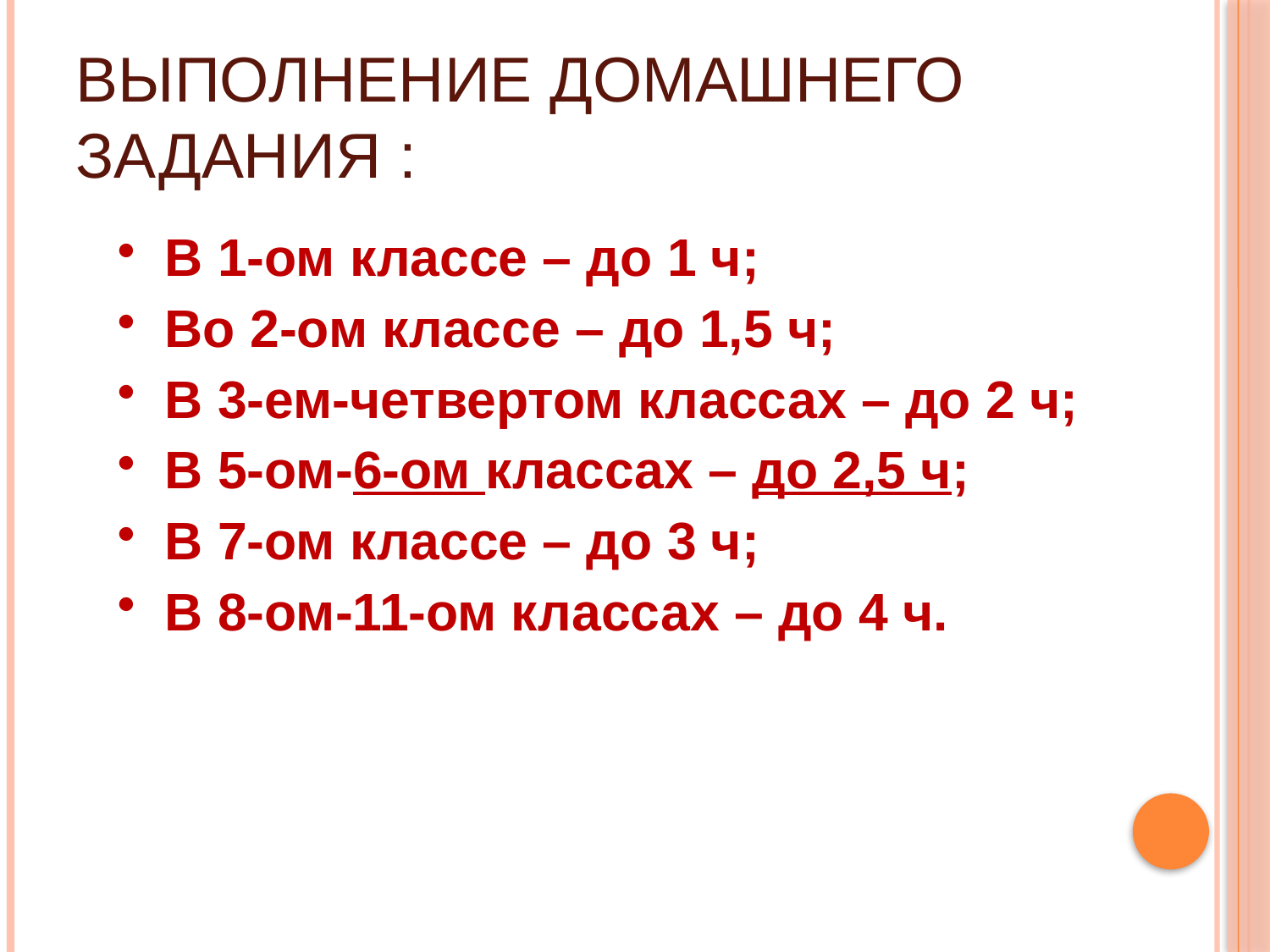

# Выполнение домашнего задания :
В 1-ом классе – до 1 ч;
Во 2-ом классе – до 1,5 ч;
В 3-ем-четвертом классах – до 2 ч;
В 5-ом-6-ом классах – до 2,5 ч;
В 7-ом классе – до 3 ч;
В 8-ом-11-ом классах – до 4 ч.